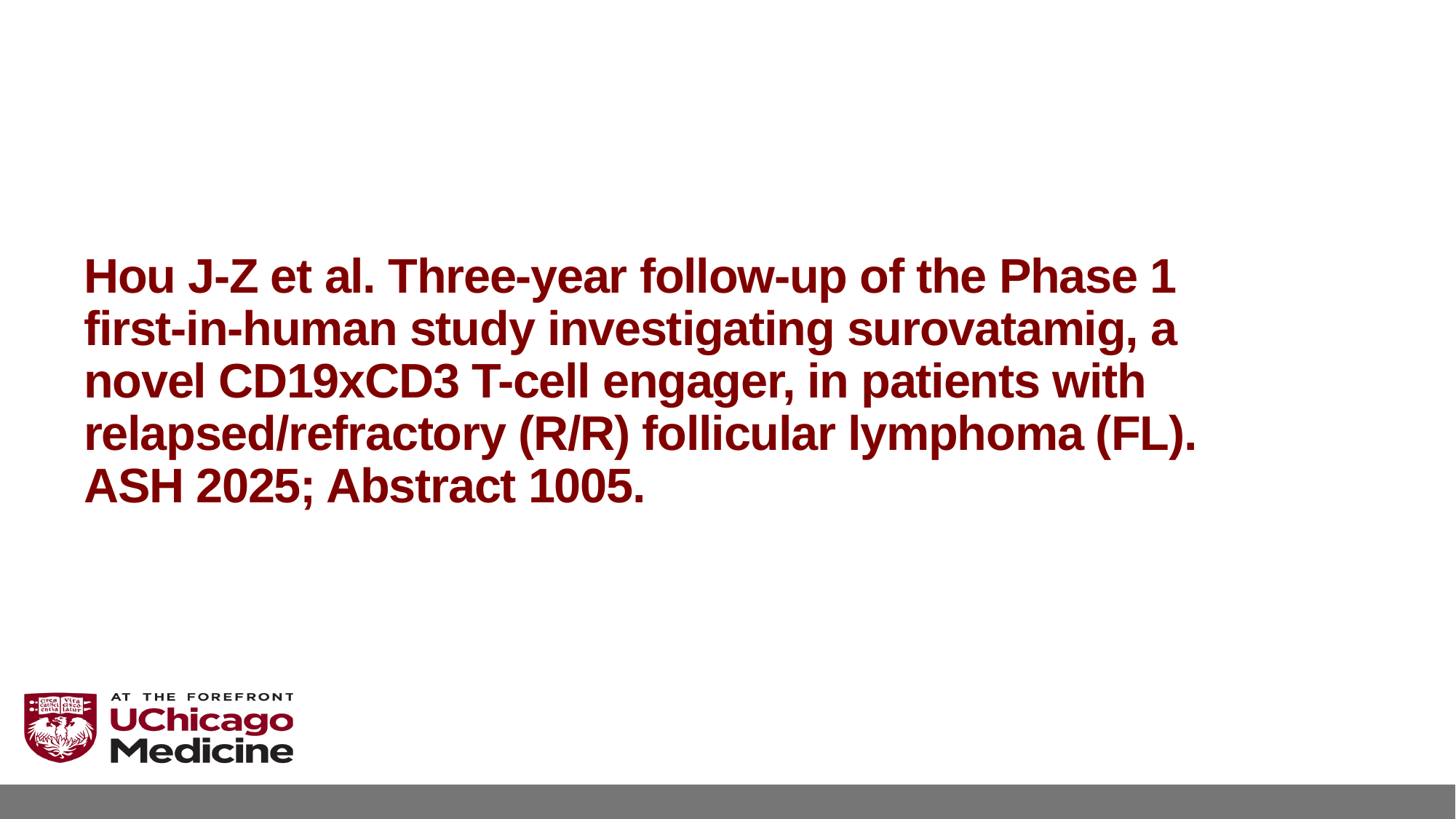

# Hou J-Z et al. Three-year follow-up of the Phase 1 first-in-human study investigating surovatamig, a novel CD19xCD3 T-cell engager, in patients with relapsed/refractory (R/R) follicular lymphoma (FL). ASH 2025; Abstract 1005.